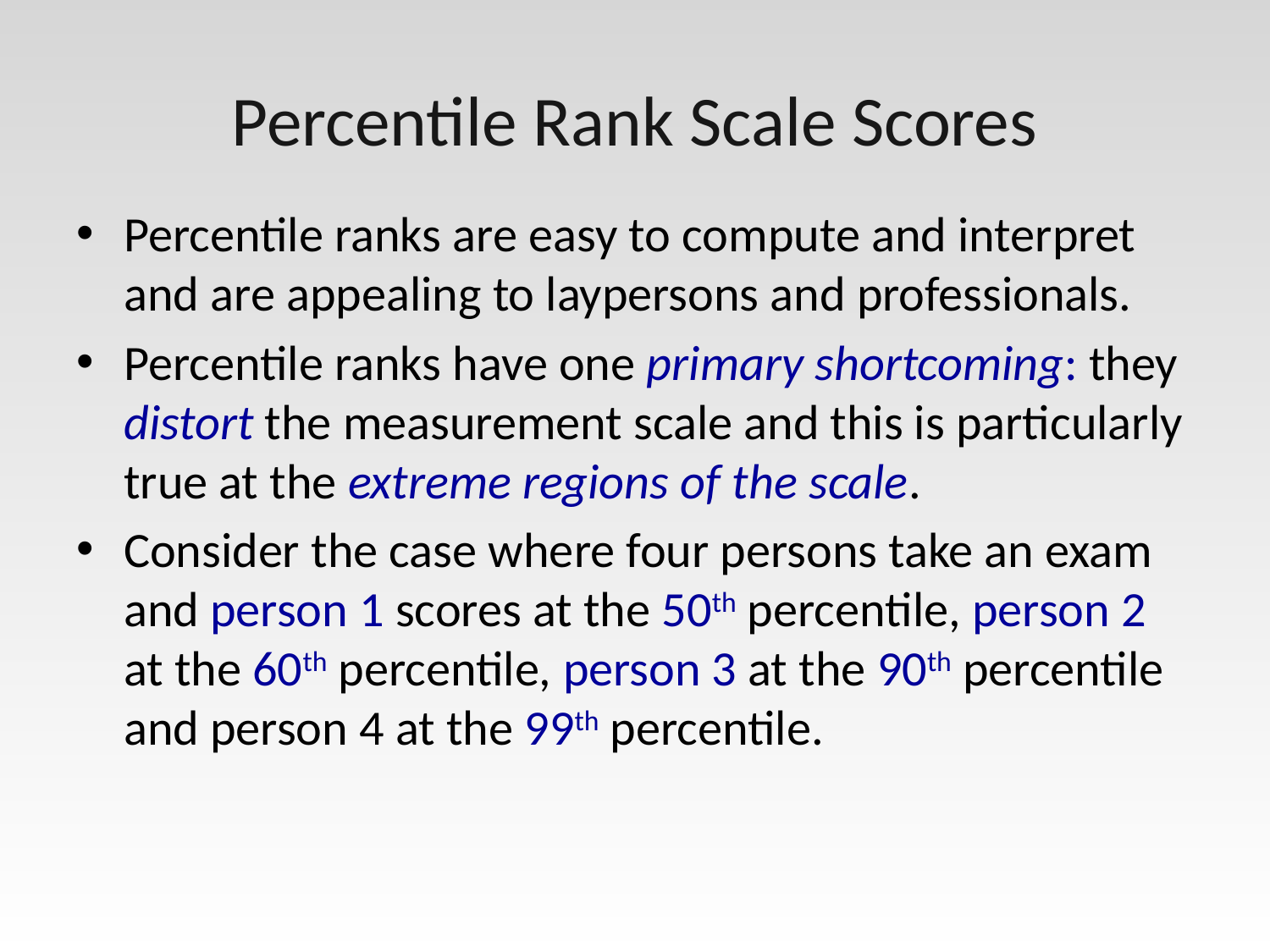

# Percentile Rank Scale Scores
Percentile ranks are easy to compute and interpret and are appealing to laypersons and professionals.
Percentile ranks have one primary shortcoming: they distort the measurement scale and this is particularly true at the extreme regions of the scale.
Consider the case where four persons take an exam and person 1 scores at the 50th percentile, person 2 at the 60th percentile, person 3 at the 90th percentile and person 4 at the 99th percentile.